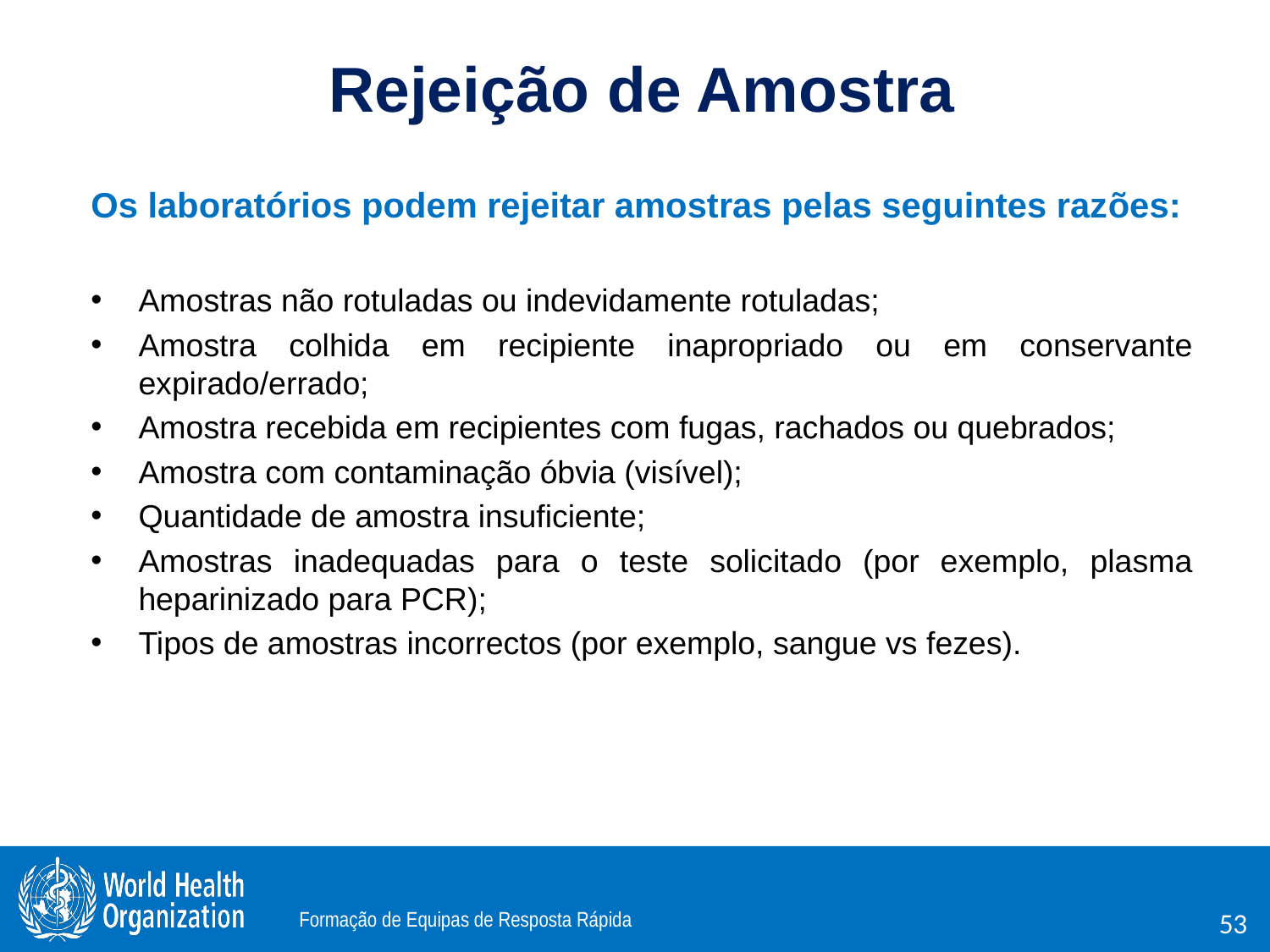

# Rejeição de Amostra
Os laboratórios podem rejeitar amostras pelas seguintes razões:

Amostras não rotuladas ou indevidamente rotuladas;
Amostra colhida em recipiente inapropriado ou em conservante expirado/errado;
Amostra recebida em recipientes com fugas, rachados ou quebrados;
Amostra com contaminação óbvia (visível);
Quantidade de amostra insuficiente;
Amostras inadequadas para o teste solicitado (por exemplo, plasma heparinizado para PCR);
Tipos de amostras incorrectos (por exemplo, sangue vs fezes).